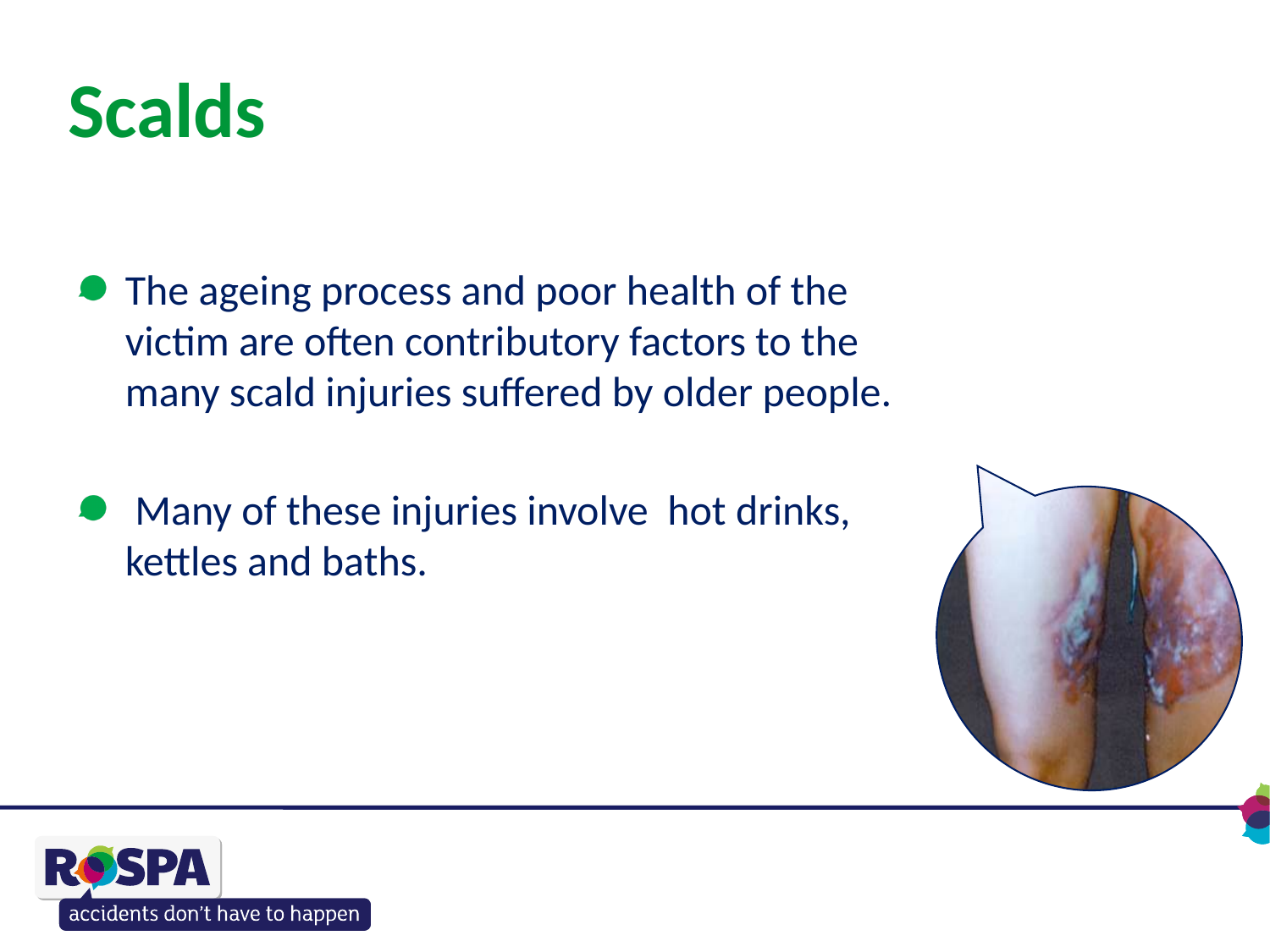

# Scalds
The ageing process and poor health of the victim are often contributory factors to the many scald injuries suffered by older people.

 Many of these injuries involve  hot drinks, kettles and baths.